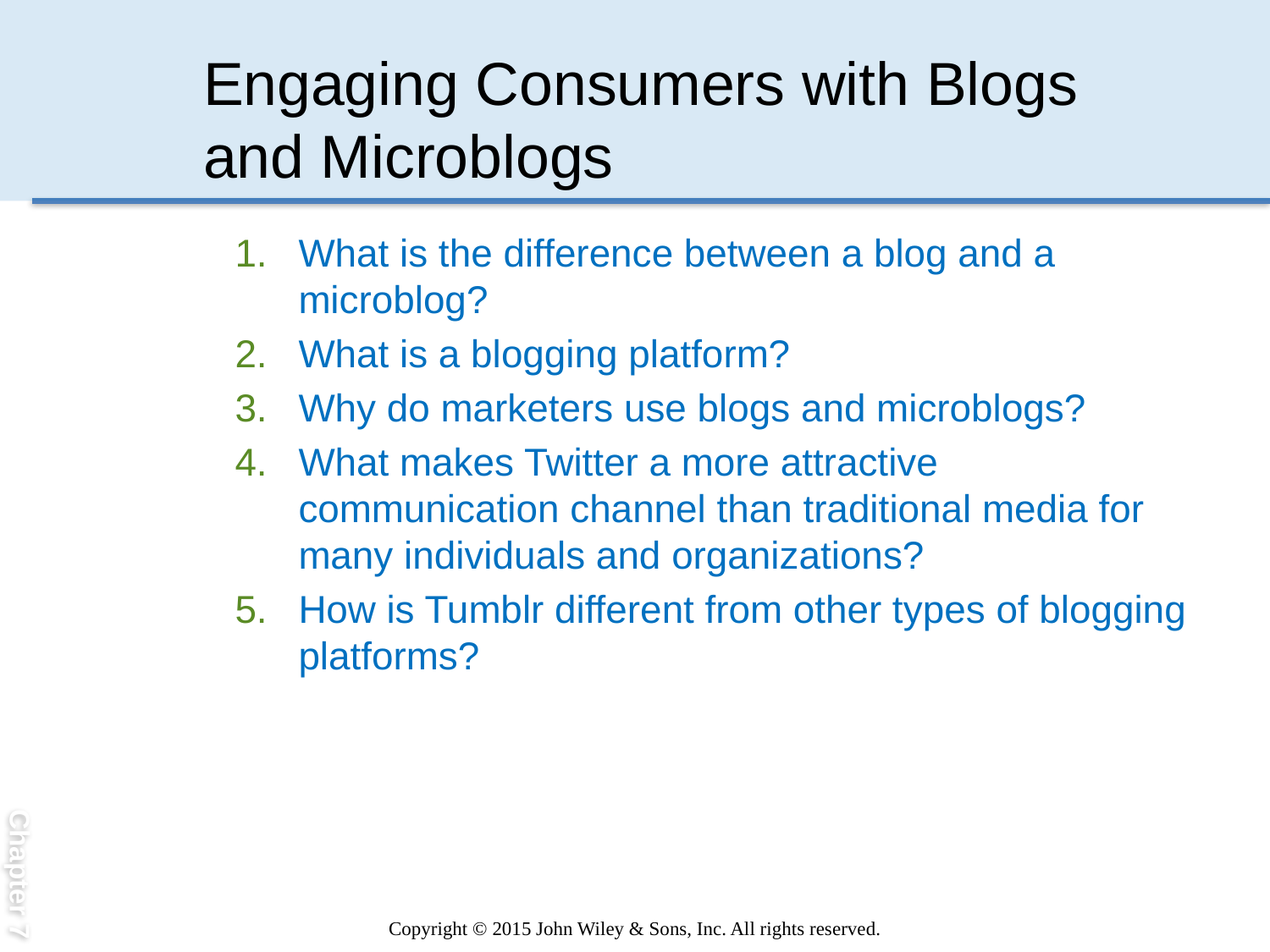

Chapter 7
# Engaging Consumers with Blogs and Microblogs
What is the difference between a blog and a microblog?
What is a blogging platform?
Why do marketers use blogs and microblogs?
What makes Twitter a more attractive communication channel than traditional media for many individuals and organizations?
How is Tumblr different from other types of blogging platforms?